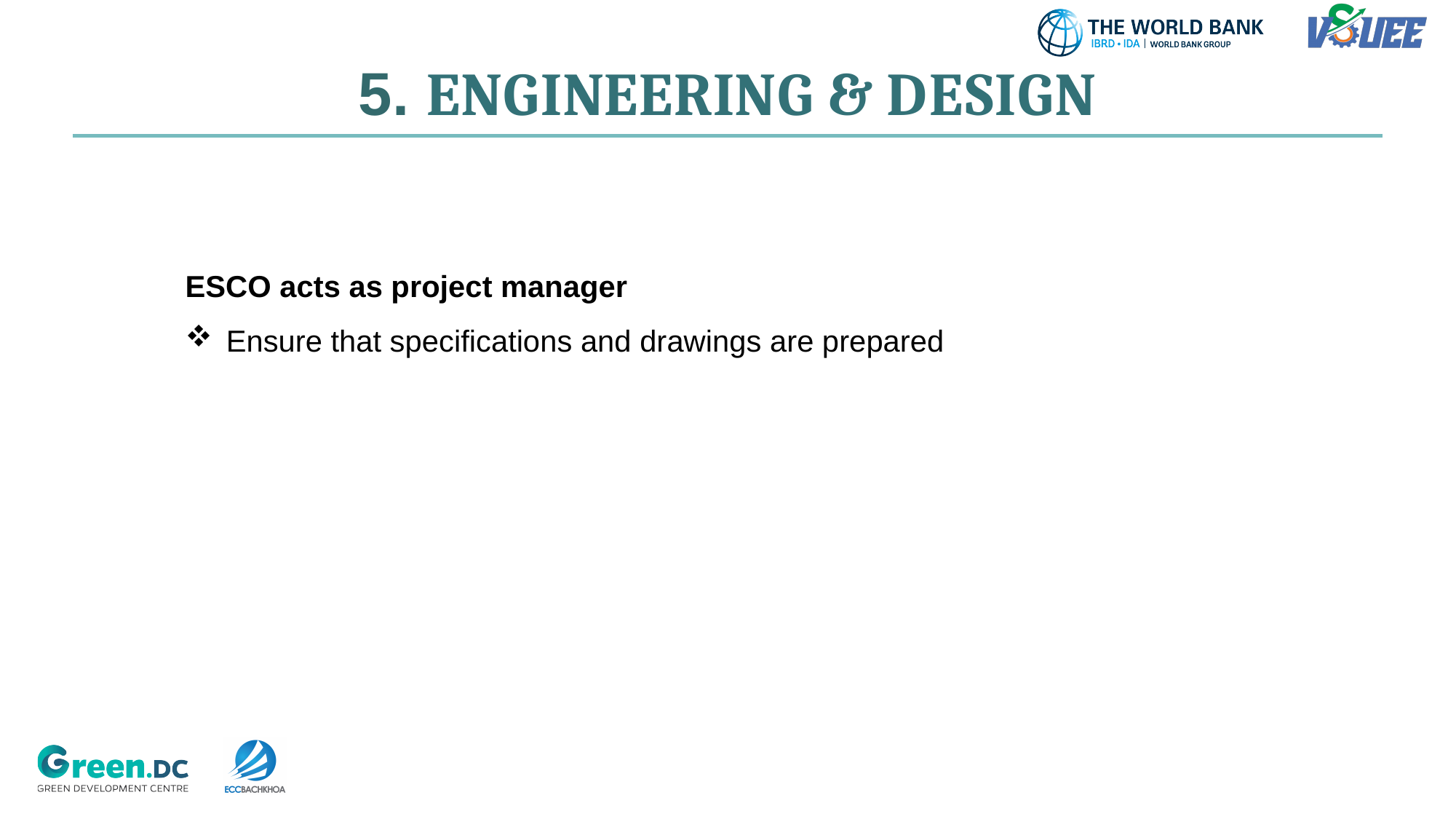

# 5. ENGINEERING & DESIGN
ESCO acts as project manager
Ensure that specifications and drawings are prepared